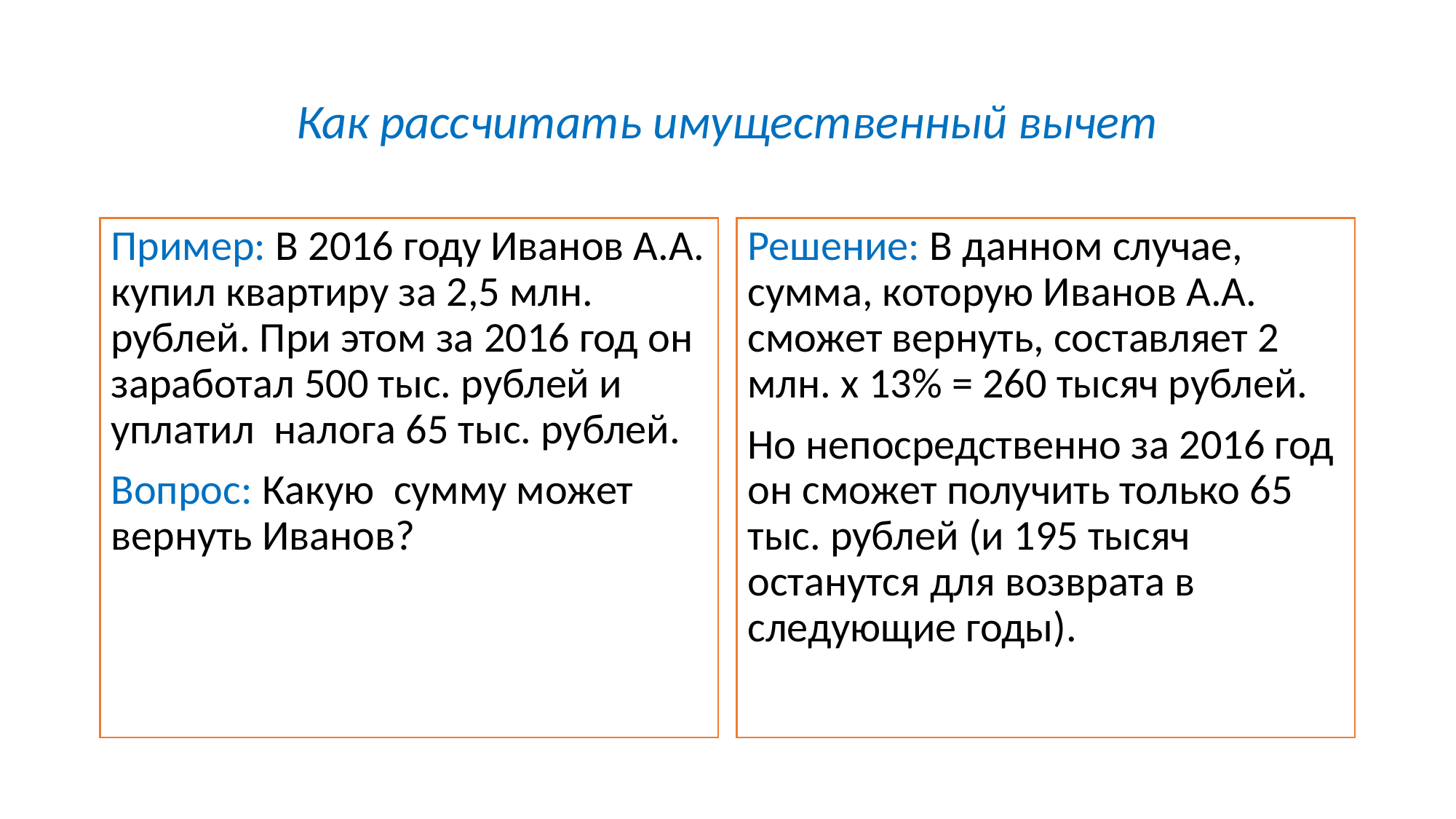

# Как рассчитать имущественный вычет
Пример: В 2016 году Иванов А.А. купил квартиру за 2,5 млн. рублей. При этом за 2016 год он заработал 500 тыс. рублей и уплатил  налога 65 тыс. рублей.
Вопрос: Какую  сумму может вернуть Иванов?

Решение: В данном случае,  сумма, которую Иванов А.А. сможет вернуть, составляет 2 млн. х 13% = 260 тысяч рублей.
Но непосредственно за 2016 год он сможет получить только 65 тыс. рублей (и 195 тысяч останутся для возврата в следующие годы).